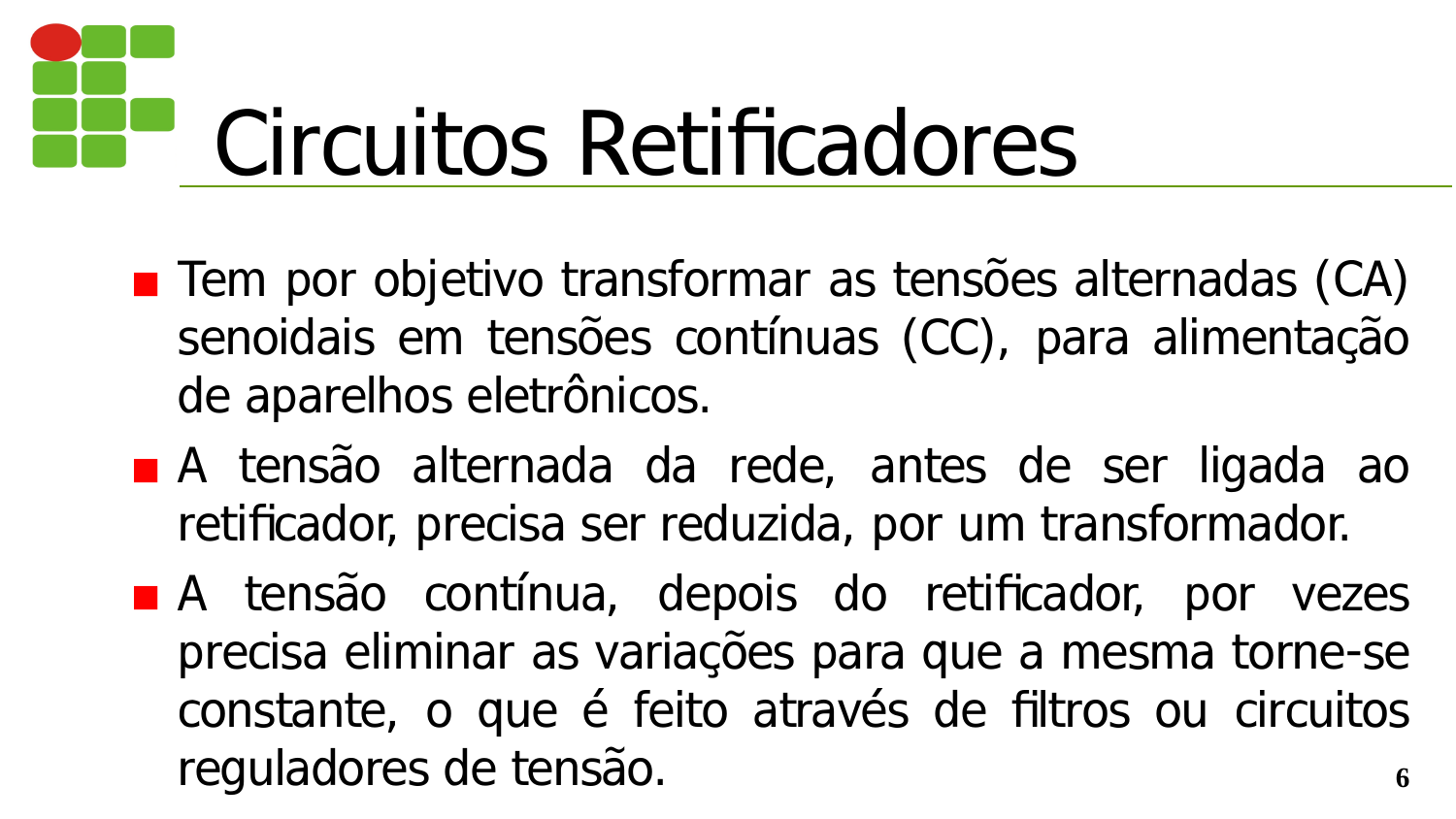

# Circuitos Retificadores
Tem por objetivo transformar as tensões alternadas (CA) senoidais em tensões contínuas (CC), para alimentação de aparelhos eletrônicos.
A tensão alternada da rede, antes de ser ligada ao retificador, precisa ser reduzida, por um transformador.
A tensão contínua, depois do retificador, por vezes precisa eliminar as variações para que a mesma torne-se constante, o que é feito através de filtros ou circuitos reguladores de tensão.
6